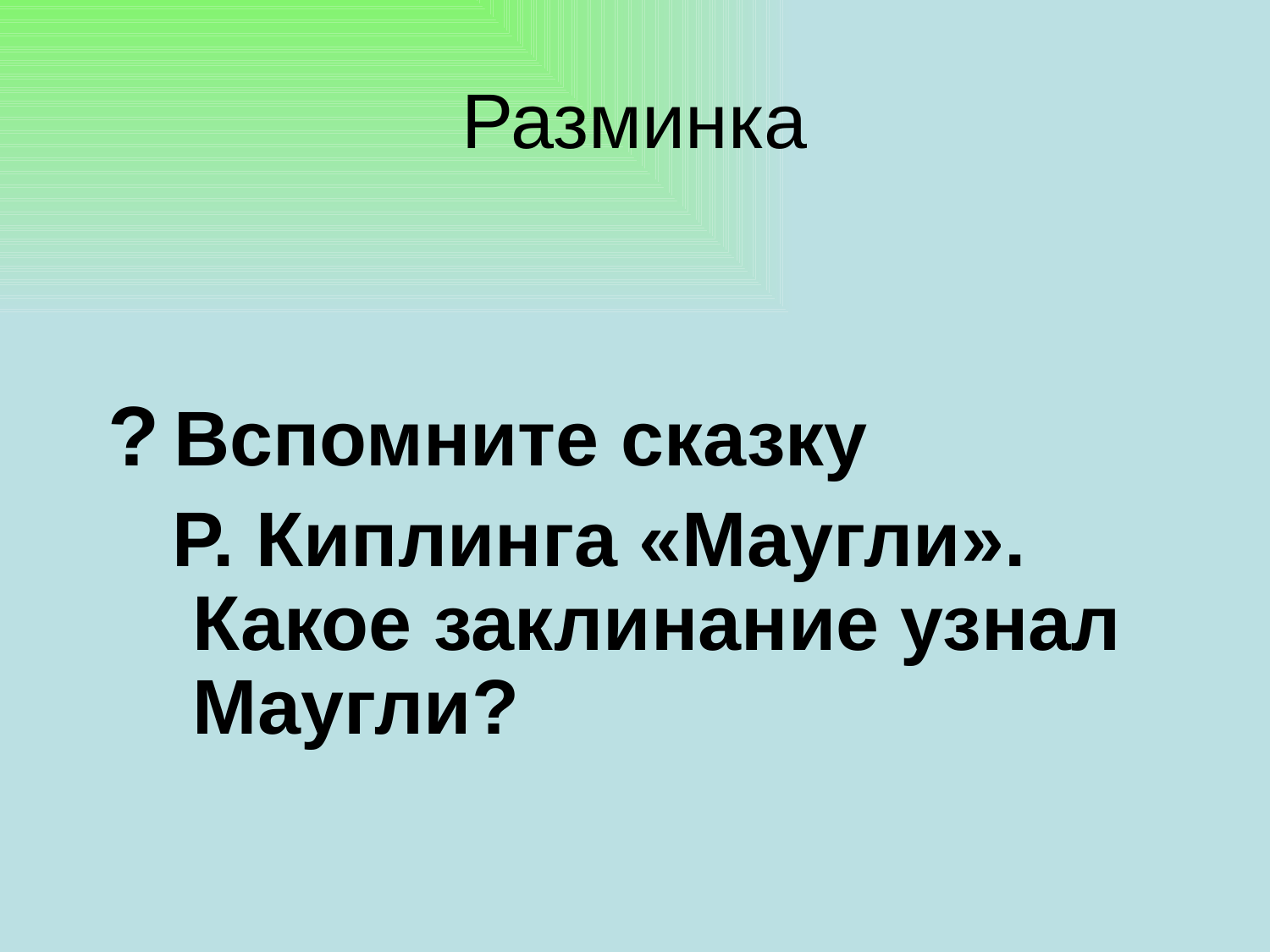

# Разминка
? Вспомните сказку
   Р. Киплинга «Маугли». Какое заклинание узнал Маугли?